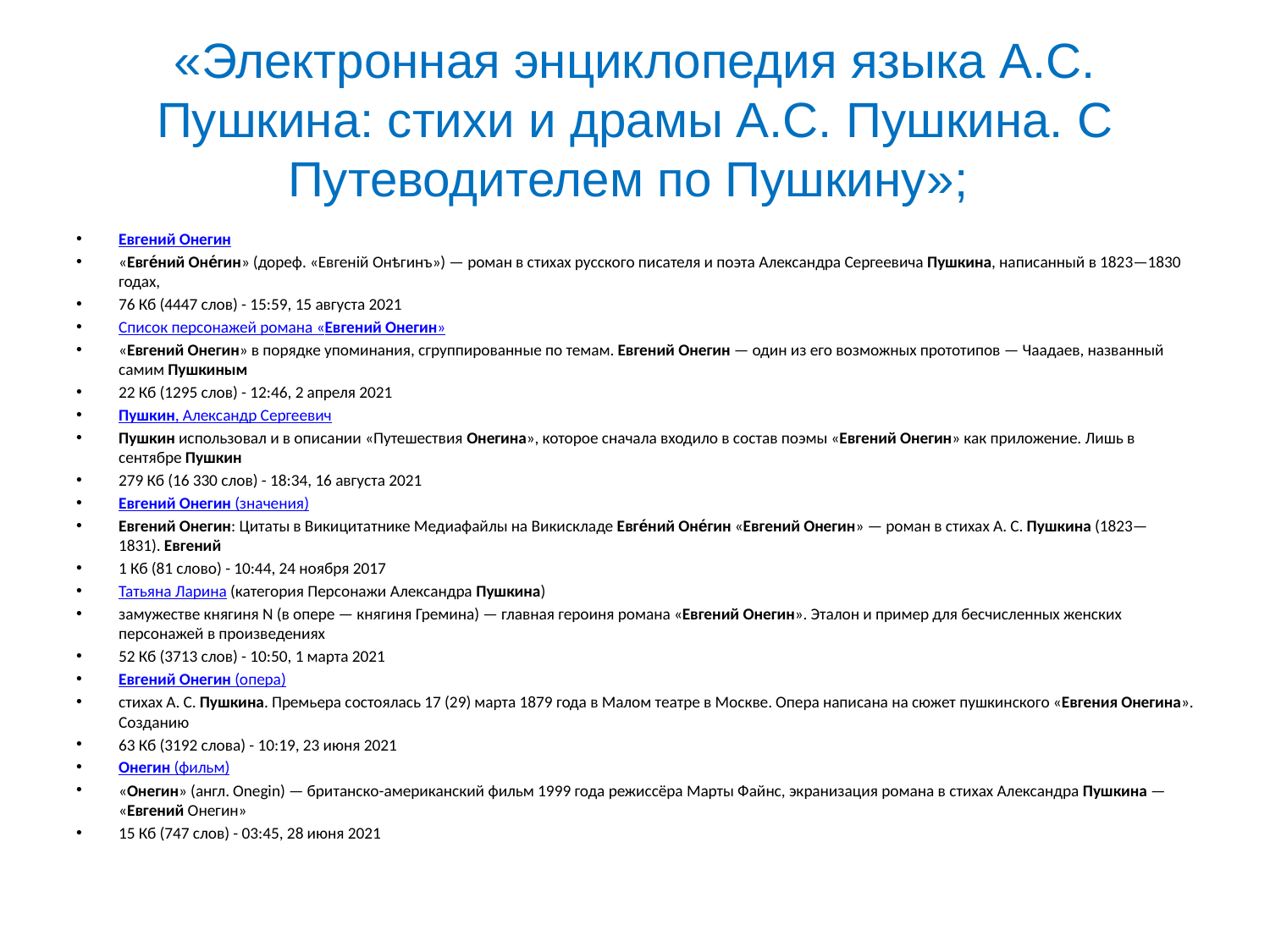

# «Электронная энциклопедия языка А.С. Пушкина: стихи и драмы А.С. Пушкина. С Путеводителем по Пушкину»;
Евгений Онегин
«Евге́ний Оне́гин» (дореф. «Евгеній Онѣгинъ») — роман в стихах русского писателя и поэта Александра Сергеевича Пушкина, написанный в 1823—1830 годах,
76 Кб (4447 слов) - 15:59, 15 августа 2021
Список персонажей романа «Евгений Онегин»
«Евгений Онегин» в порядке упоминания, сгруппированные по темам. Евгений Онегин — один из его возможных прототипов — Чаадаев, названный самим Пушкиным
22 Кб (1295 слов) - 12:46, 2 апреля 2021
Пушкин, Александр Сергеевич
Пушкин использовал и в описании «Путешествия Онегина», которое сначала входило в состав поэмы «Евгений Онегин» как приложение. Лишь в сентябре Пушкин
279 Кб (16 330 слов) - 18:34, 16 августа 2021
Евгений Онегин (значения)
Евгений Онегин: Цитаты в Викицитатнике Медиафайлы на Викискладе Евге́ний Оне́гин «Евгений Онегин» — роман в стихах А. С. Пушкина (1823—1831). Евгений
1 Кб (81 слово) - 10:44, 24 ноября 2017
Татьяна Ларина (категория Персонажи Александра Пушкина)
замужестве княгиня N (в опере — княгиня Гремина) — главная героиня романа «Евгений Онегин». Эталон и пример для бесчисленных женских персонажей в произведениях
52 Кб (3713 слов) - 10:50, 1 марта 2021
Евгений Онегин (опера)
стихах А. С. Пушкина. Премьера состоялась 17 (29) марта 1879 года в Малом театре в Москве. Опера написана на сюжет пушкинского «Евгения Онегина». Созданию
63 Кб (3192 слова) - 10:19, 23 июня 2021
Онегин (фильм)
«Онегин» (англ. Onegin) — британско-американский фильм 1999 года режиссёра Марты Файнс, экранизация романа в стихах Александра Пушкина — «Евгений Онегин»
15 Кб (747 слов) - 03:45, 28 июня 2021